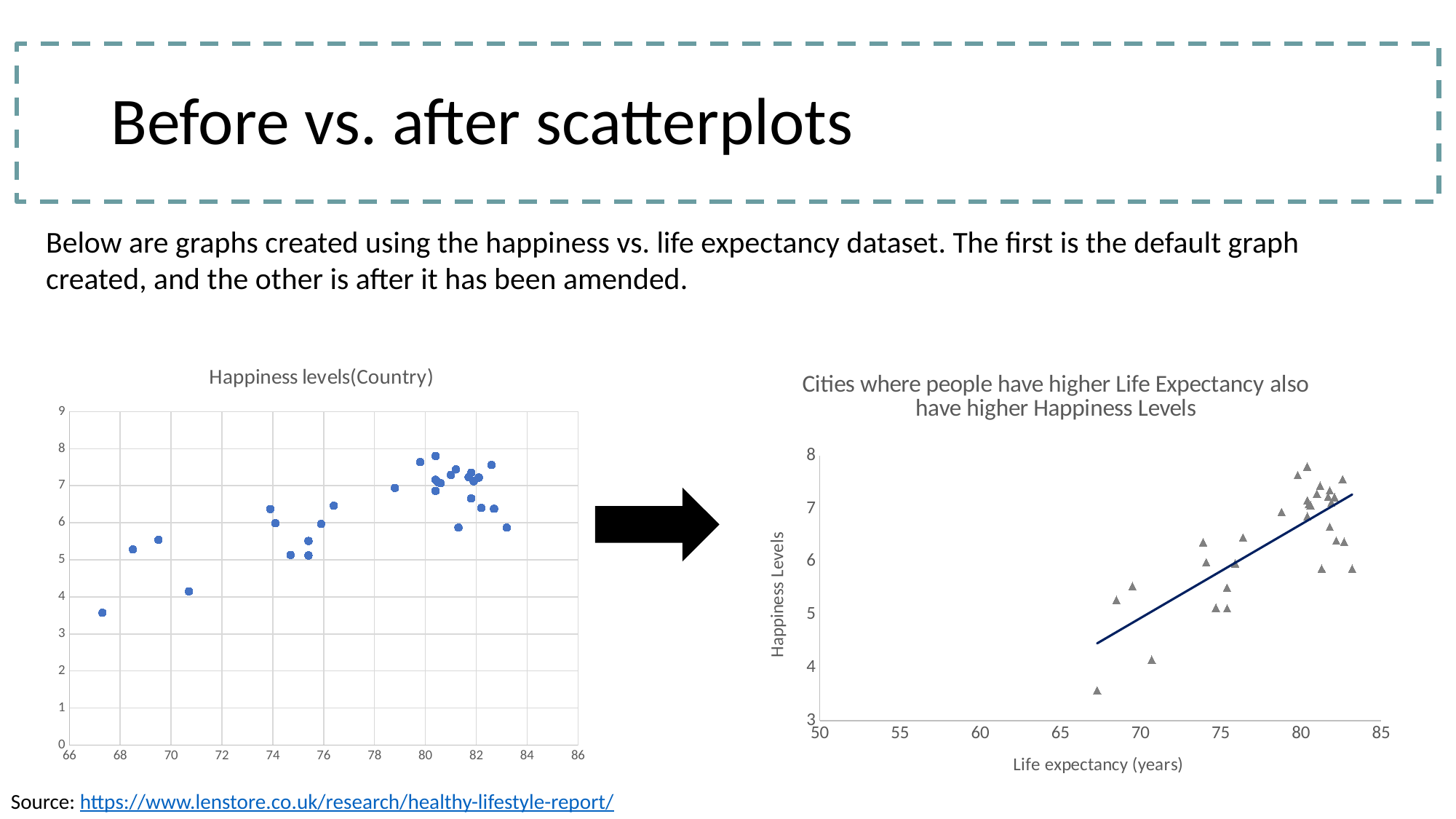

# Before vs. after scatterplots
Below are graphs created using the happiness vs. life expectancy dataset. The first is the default graph created, and the other is after it has been amended.

### Chart:

| Category | Happiness levels(Country) |
|---|---|

### Chart: Cities where people have higher Life Expectancy also have higher Happiness Levels

| Category | Happiness levels(Country) |
|---|---|
Source: https://www.lenstore.co.uk/research/healthy-lifestyle-report/